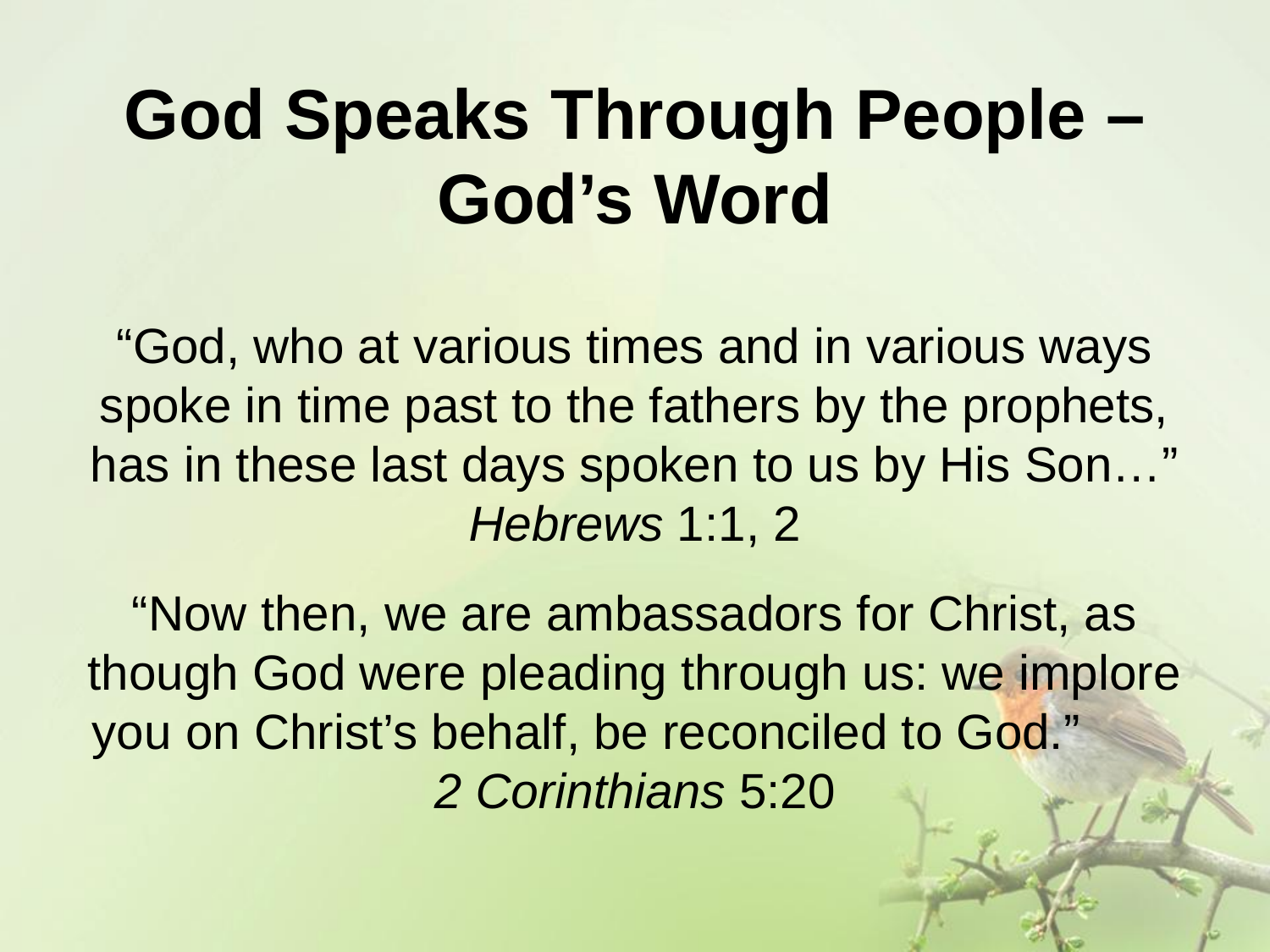

# God Speaks Through People – God’s Word
“God, who at various times and in various ways spoke in time past to the fathers by the prophets, has in these last days spoken to us by His Son…” Hebrews 1:1, 2
“Now then, we are ambassadors for Christ, as though God were pleading through us: we implore you on Christ’s behalf, be reconciled to God.”        2 Corinthians 5:20